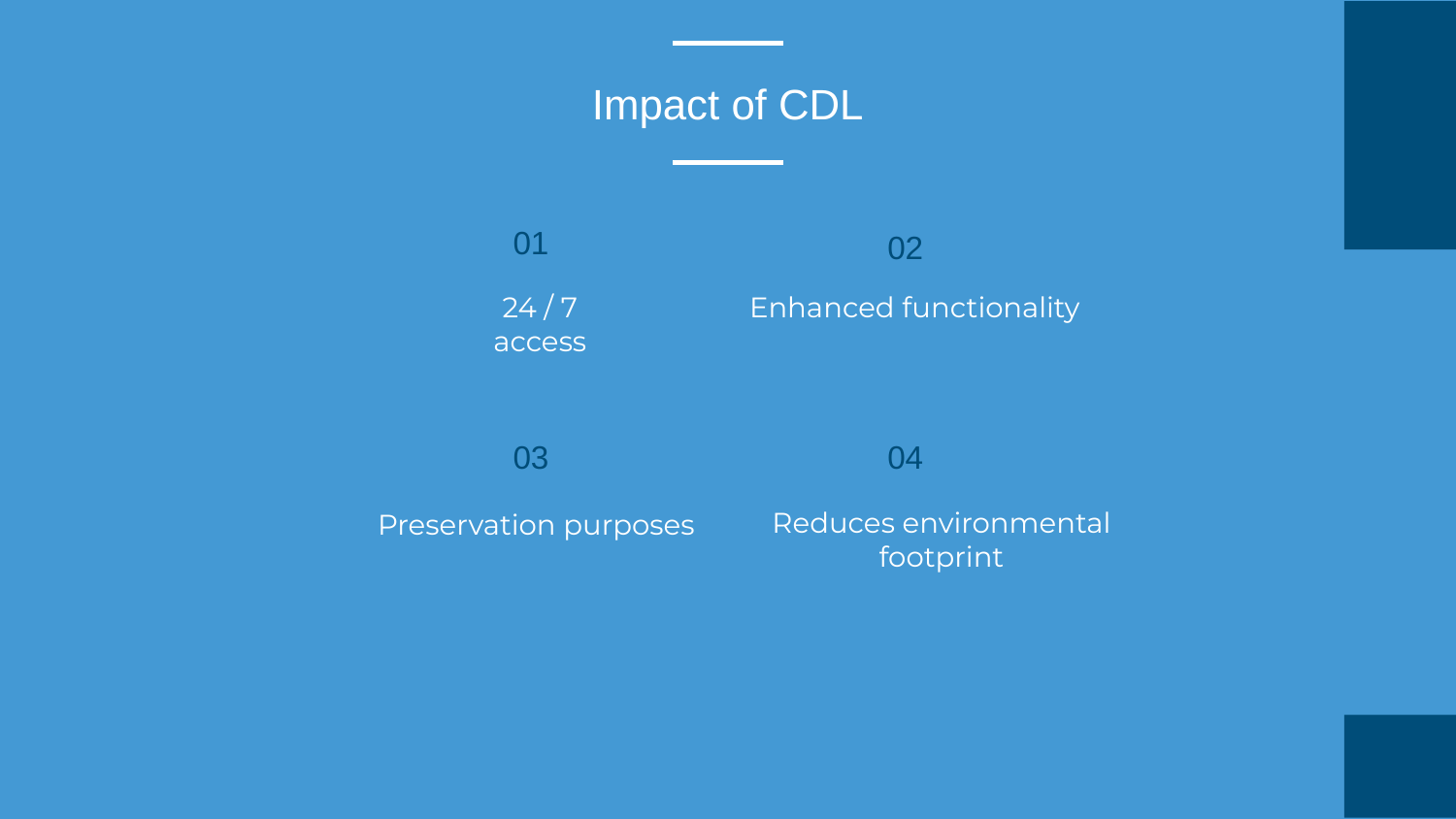

Impact of CDL
# 01
02
24 / 7
access
Enhanced functionality
03
04
Reduces environmental
footprint
Preservation purposes